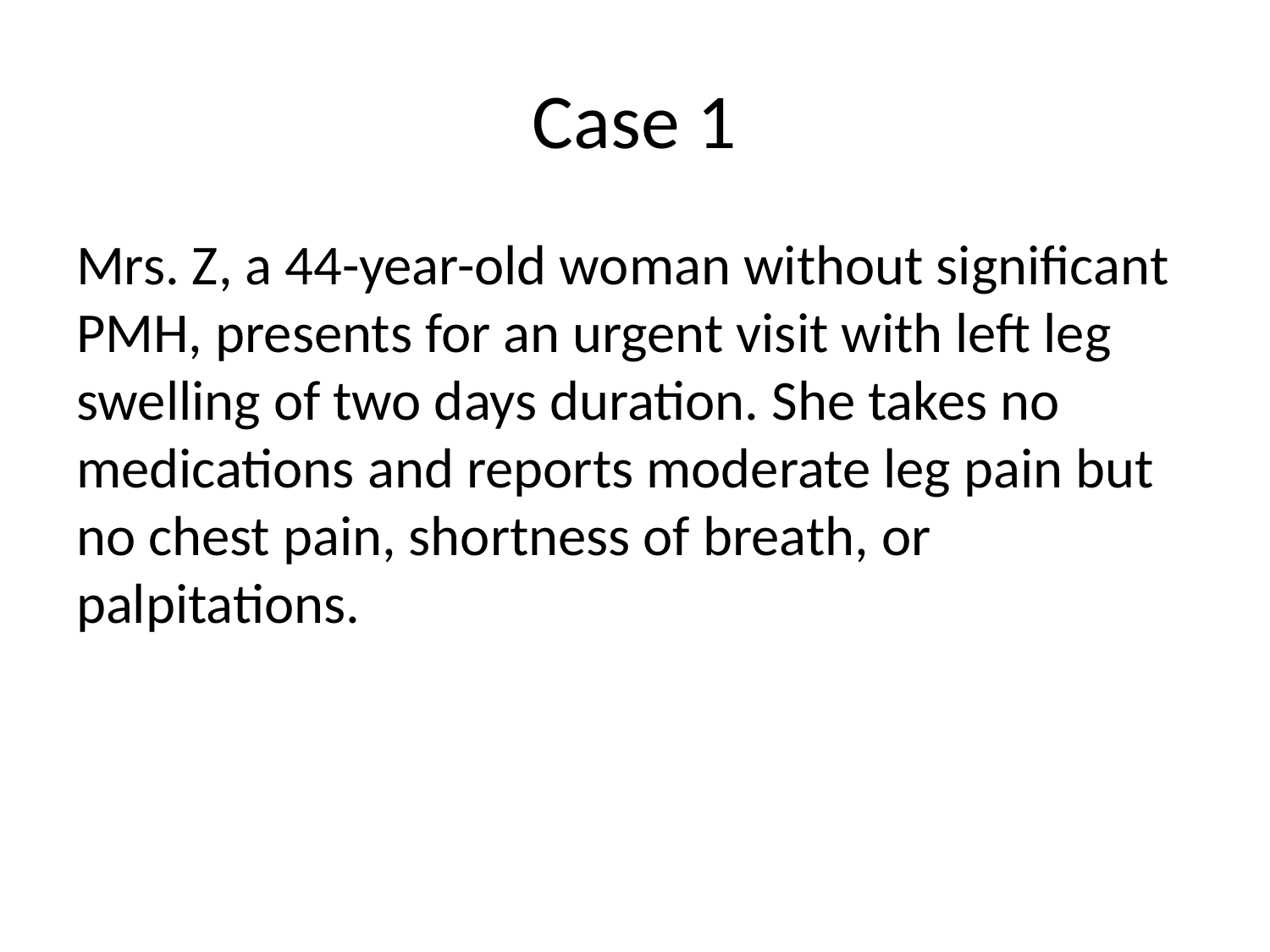

# Case 1
Mrs. Z, a 44-year-old woman without significant PMH, presents for an urgent visit with left leg swelling of two days duration. She takes no medications and reports moderate leg pain but no chest pain, shortness of breath, or palpitations.